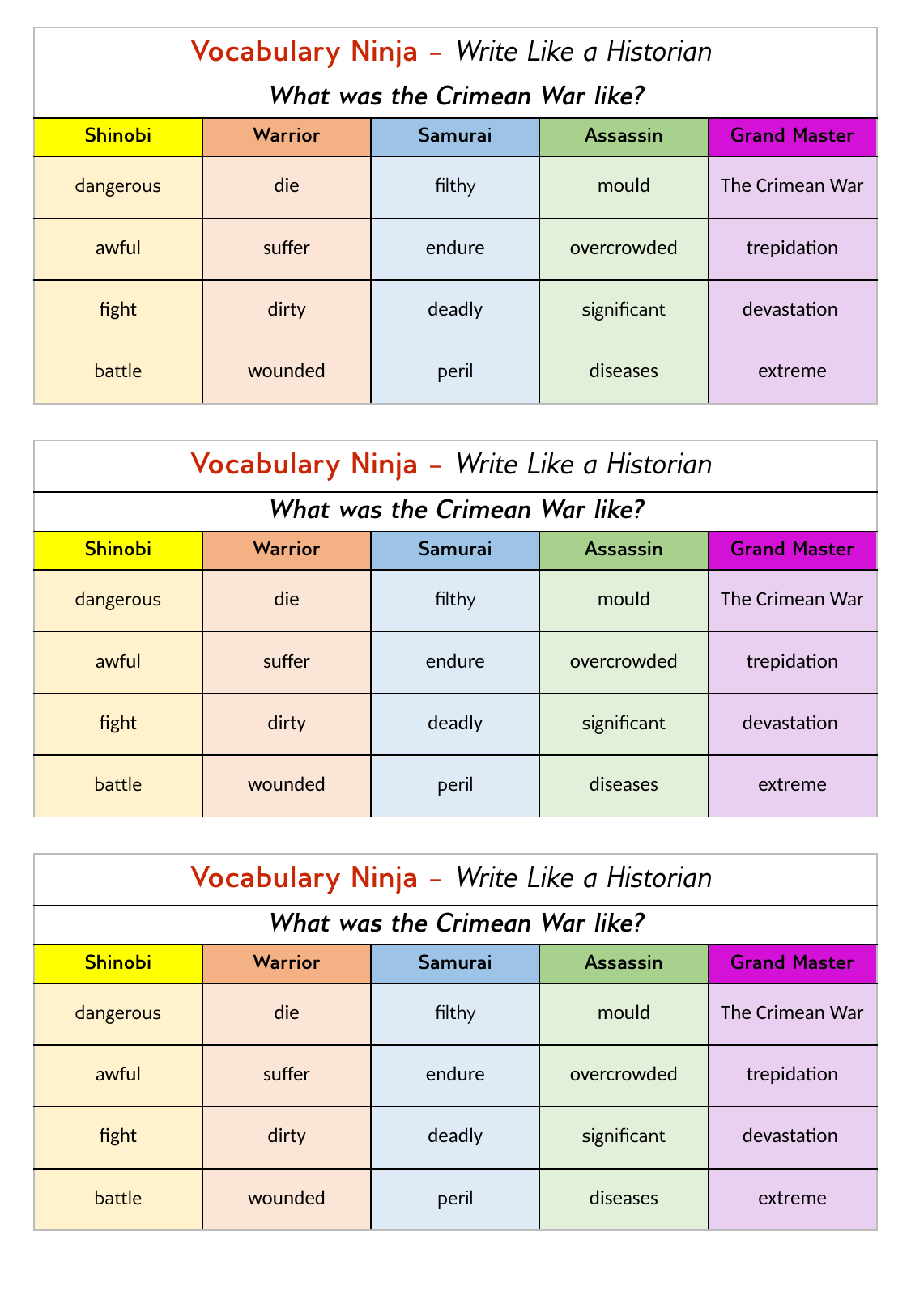

| Vocabulary Ninja – Write Like a Historian |  |  |  |  |
| --- | --- | --- | --- | --- |
| What was the Crimean War like? |  |  |  |  |
| Shinobi | Warrior | Samurai | Assassin | Grand Master |
| dangerous | die | filthy | mould | The Crimean War |
| awful | suffer | endure | overcrowded | trepidation |
| fight | dirty | deadly | significant | devastation |
| battle | wounded | peril | diseases | extreme |
| Vocabulary Ninja – Write Like a Historian |  |  |  |  |
| --- | --- | --- | --- | --- |
| What was the Crimean War like? |  |  |  |  |
| Shinobi | Warrior | Samurai | Assassin | Grand Master |
| dangerous | die | filthy | mould | The Crimean War |
| awful | suffer | endure | overcrowded | trepidation |
| fight | dirty | deadly | significant | devastation |
| battle | wounded | peril | diseases | extreme |
| Vocabulary Ninja – Write Like a Historian |  |  |  |  |
| --- | --- | --- | --- | --- |
| What was the Crimean War like? |  |  |  |  |
| Shinobi | Warrior | Samurai | Assassin | Grand Master |
| dangerous | die | filthy | mould | The Crimean War |
| awful | suffer | endure | overcrowded | trepidation |
| fight | dirty | deadly | significant | devastation |
| battle | wounded | peril | diseases | extreme |